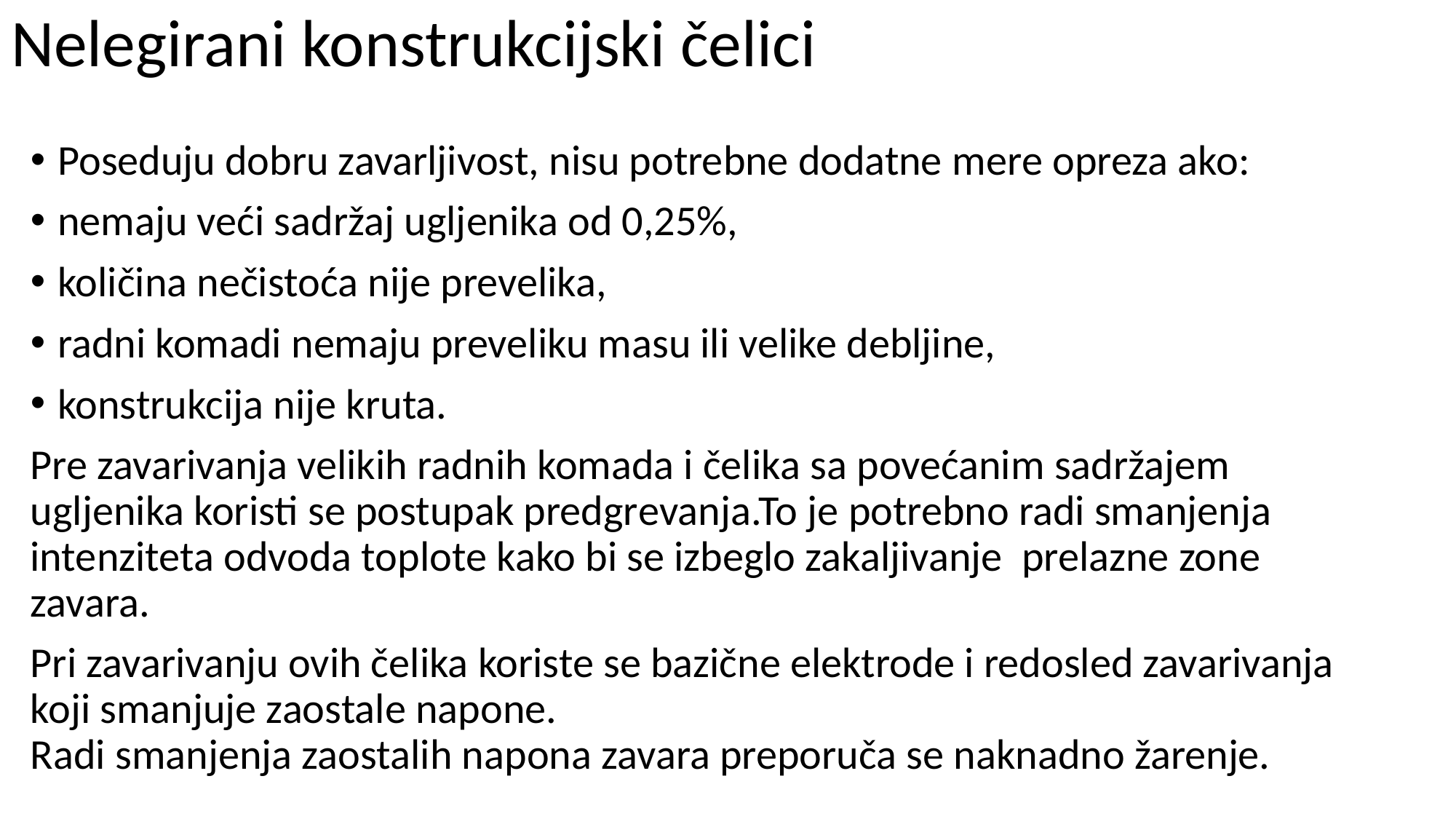

# Nelegirani konstrukcijski čelici
Poseduju dobru zavarljivost, nisu potrebne dodatne mere opreza ako:
nemaju veći sadržaj ugljenika od 0,25%,
količina nečistoća nije prevelika,
radni komadi nemaju preveliku masu ili velike debljine,
konstrukcija nije kruta.
Pre zavarivanja velikih radnih komada i čelika sa povećanim sadržajem ugljenika koristi se postupak predgrevanja.To je potrebno radi smanjenja intenziteta odvoda toplote kako bi se izbeglo zakaljivanje  prelazne zone zavara.
Pri zavarivanju ovih čelika koriste se bazične elektrode i redosled zavarivanja koji smanjuje zaostale napone.
Radi smanjenja zaostalih napona zavara preporuča se naknadno žarenje.